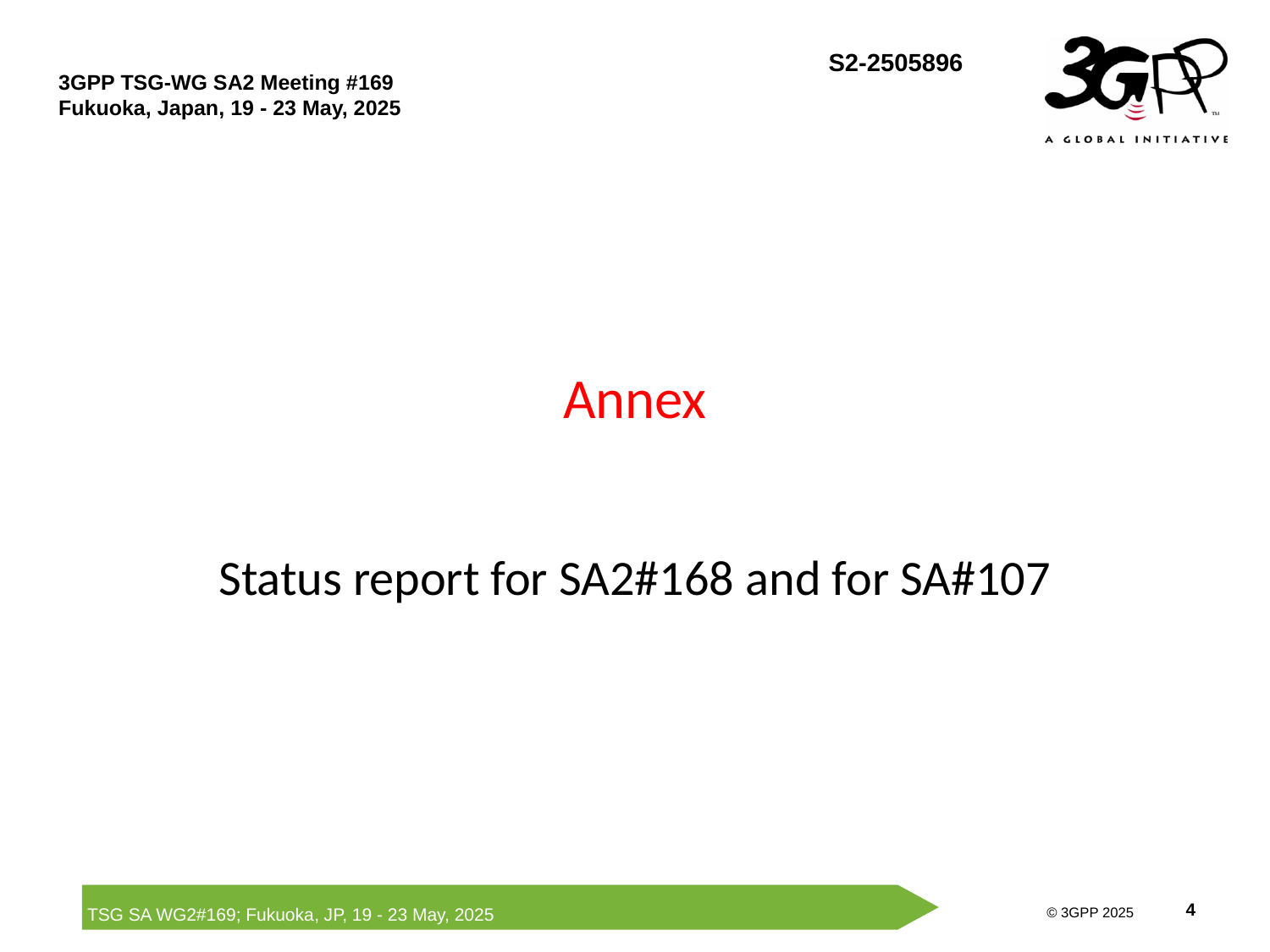

# Annex
Status report for SA2#168 and for SA#107